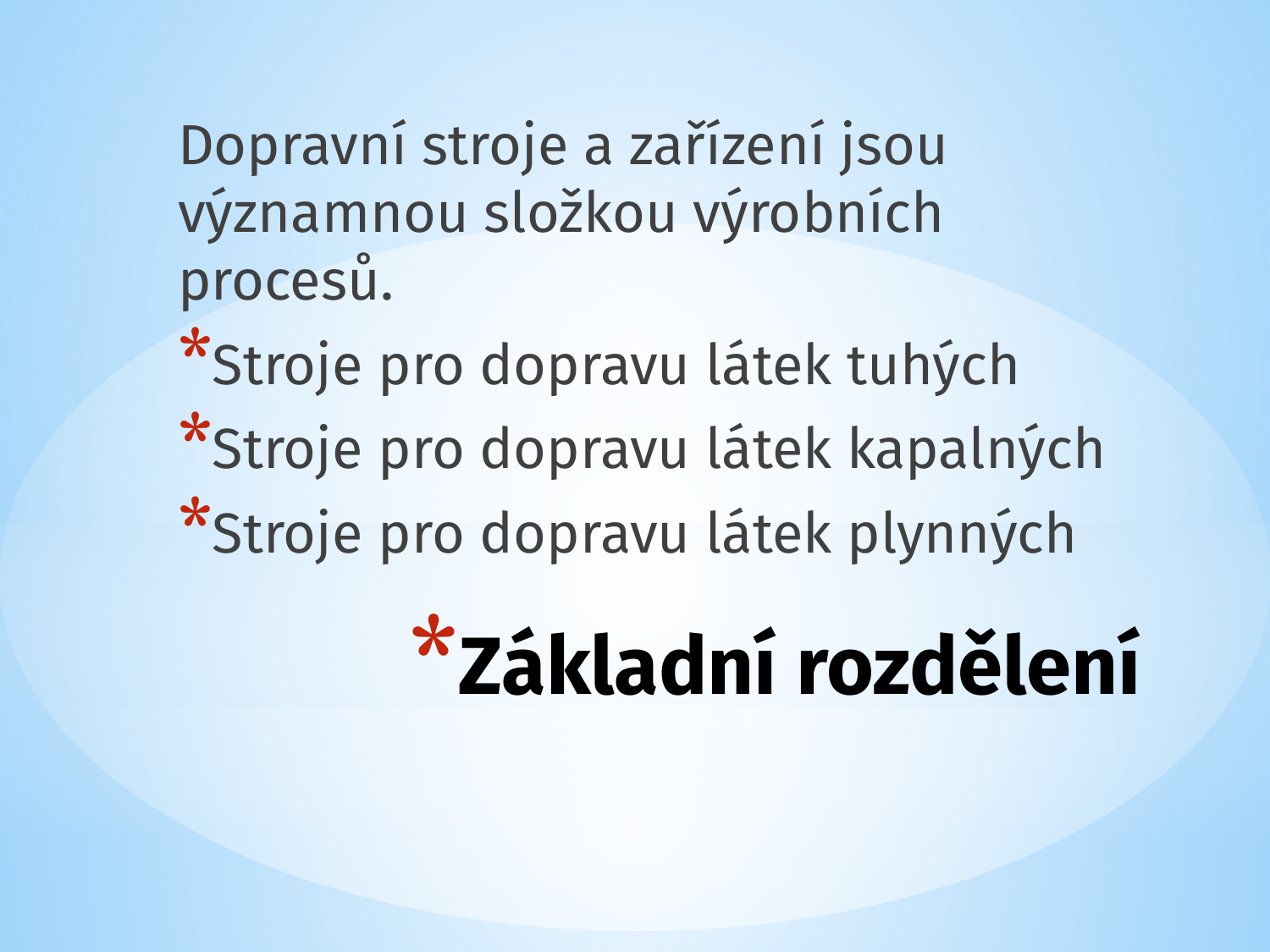

Dopravní stroje a zařízení jsou významnou složkou výrobních procesů.
Stroje pro dopravu látek tuhých
Stroje pro dopravu látek kapalných
Stroje pro dopravu látek plynných

# Základní rozdělení